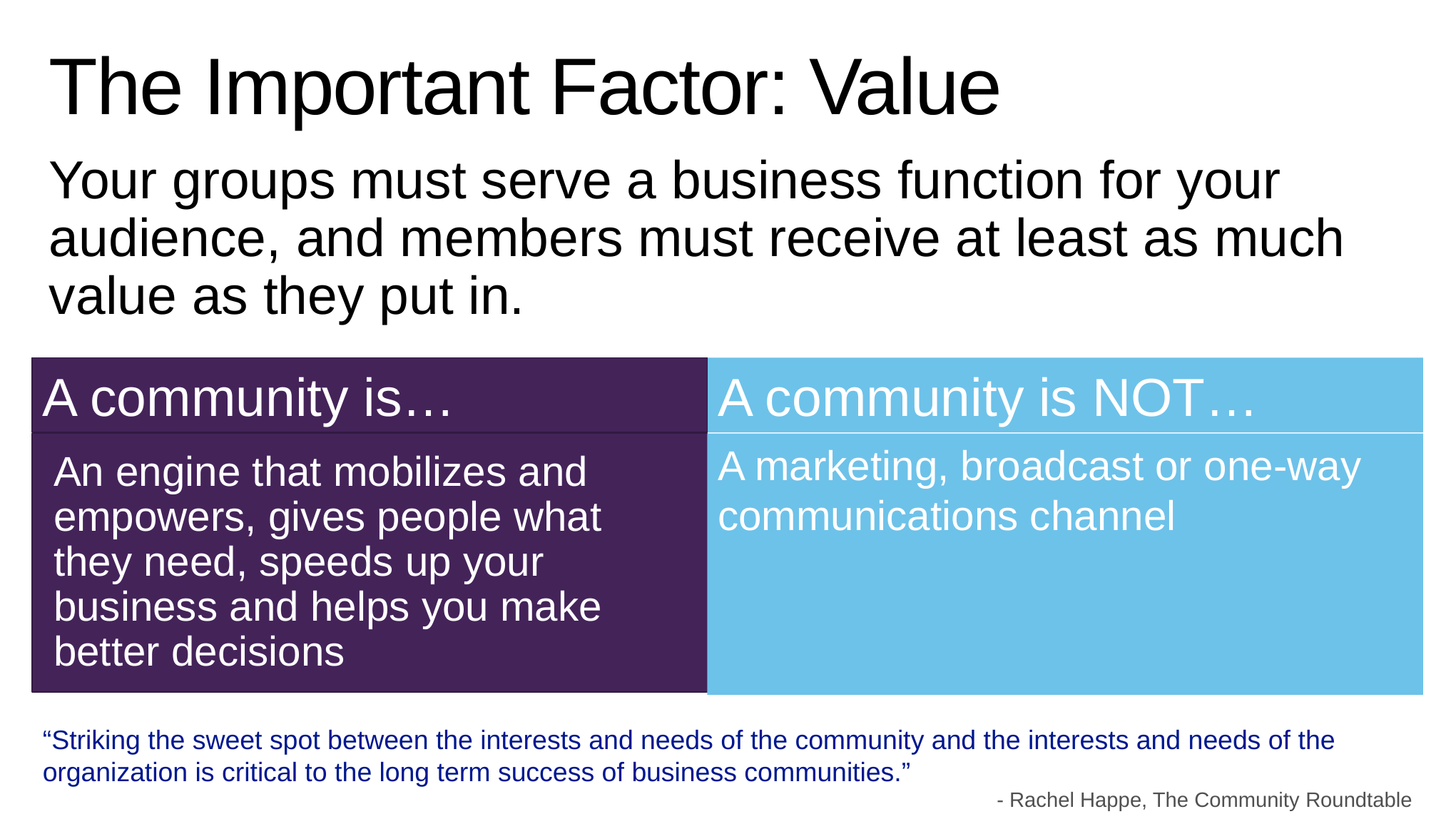

# The Important Factor: Value
Your groups must serve a business function for your audience, and members must receive at least as much value as they put in.
A community is…
A community is NOT…
An engine that mobilizes and empowers, gives people what they need, speeds up your business and helps you make better decisions
A marketing, broadcast or one-way communications channel
“Striking the sweet spot between the interests and needs of the community and the interests and needs of the organization is critical to the long term success of business communities.”
- Rachel Happe, The Community Roundtable